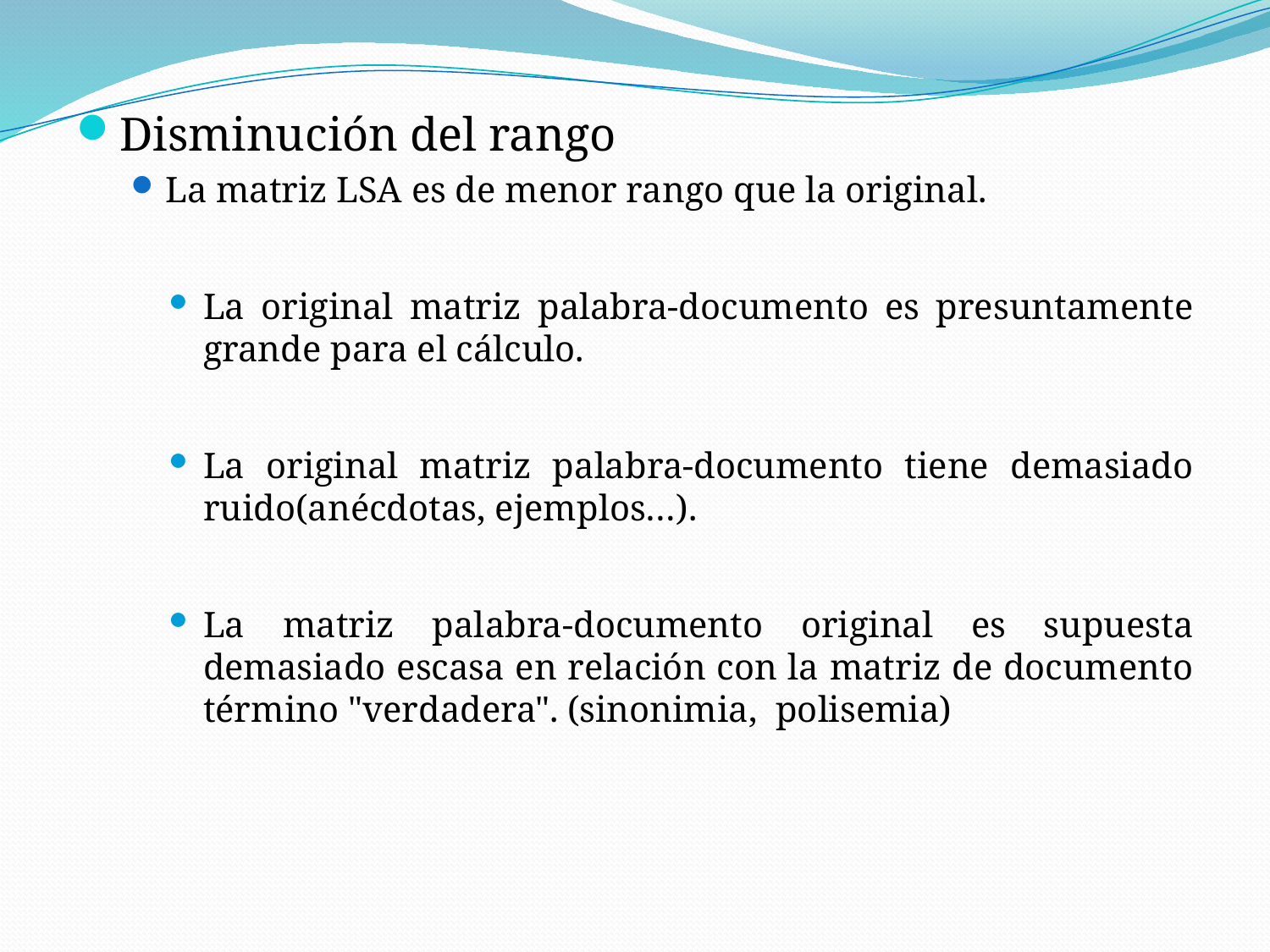

Disminución del rango
La matriz LSA es de menor rango que la original.

La original matriz palabra-documento es presuntamente grande para el cálculo.

La original matriz palabra-documento tiene demasiado ruido(anécdotas, ejemplos…).

La matriz palabra-documento original es supuesta demasiado escasa en relación con la matriz de documento término "verdadera". (sinonimia,  polisemia)